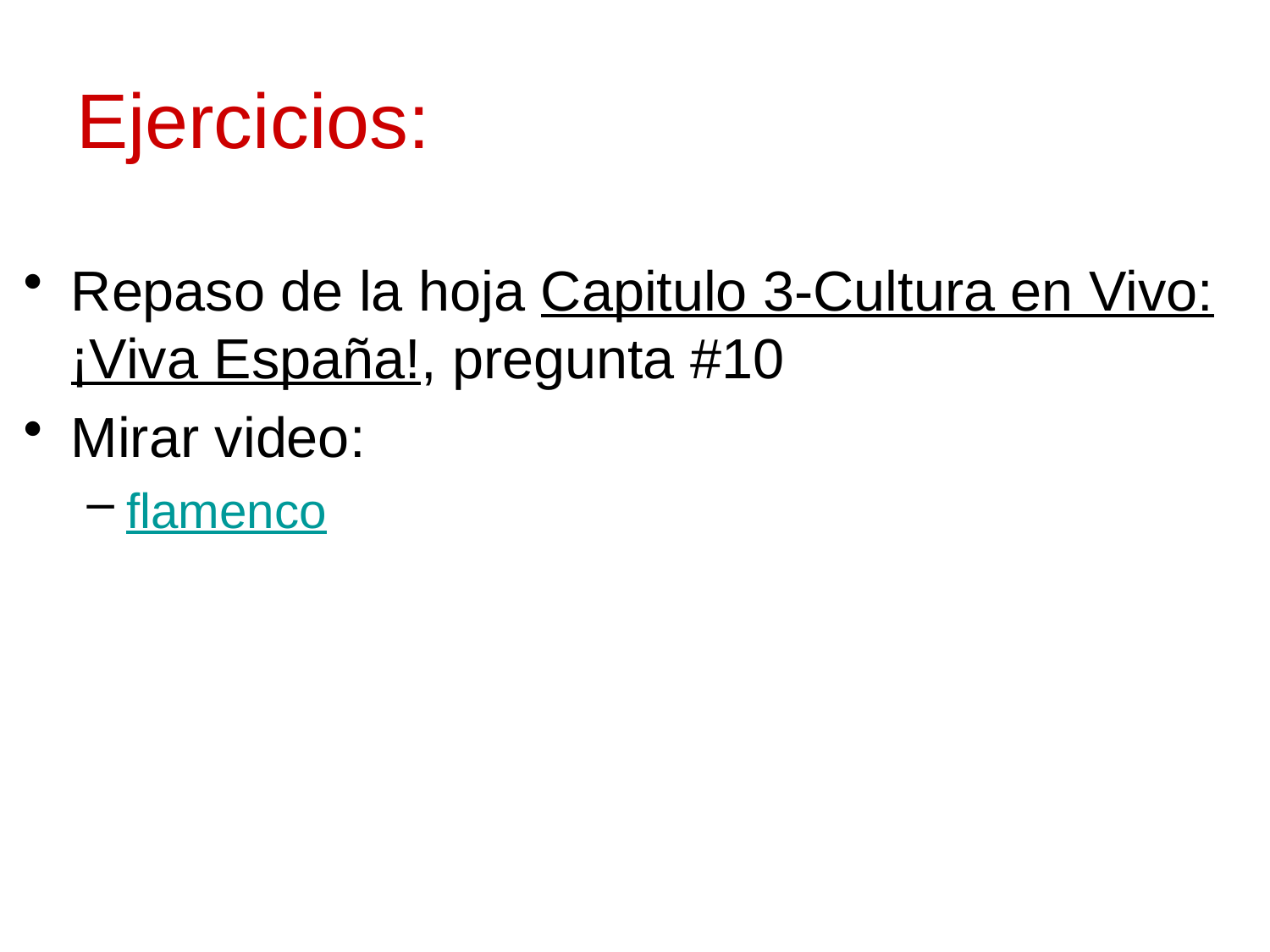

# Ejercicios:

Repaso de la hoja Capitulo 3-Cultura en Vivo: ¡Viva España!, pregunta #10
Mirar video:
flamenco